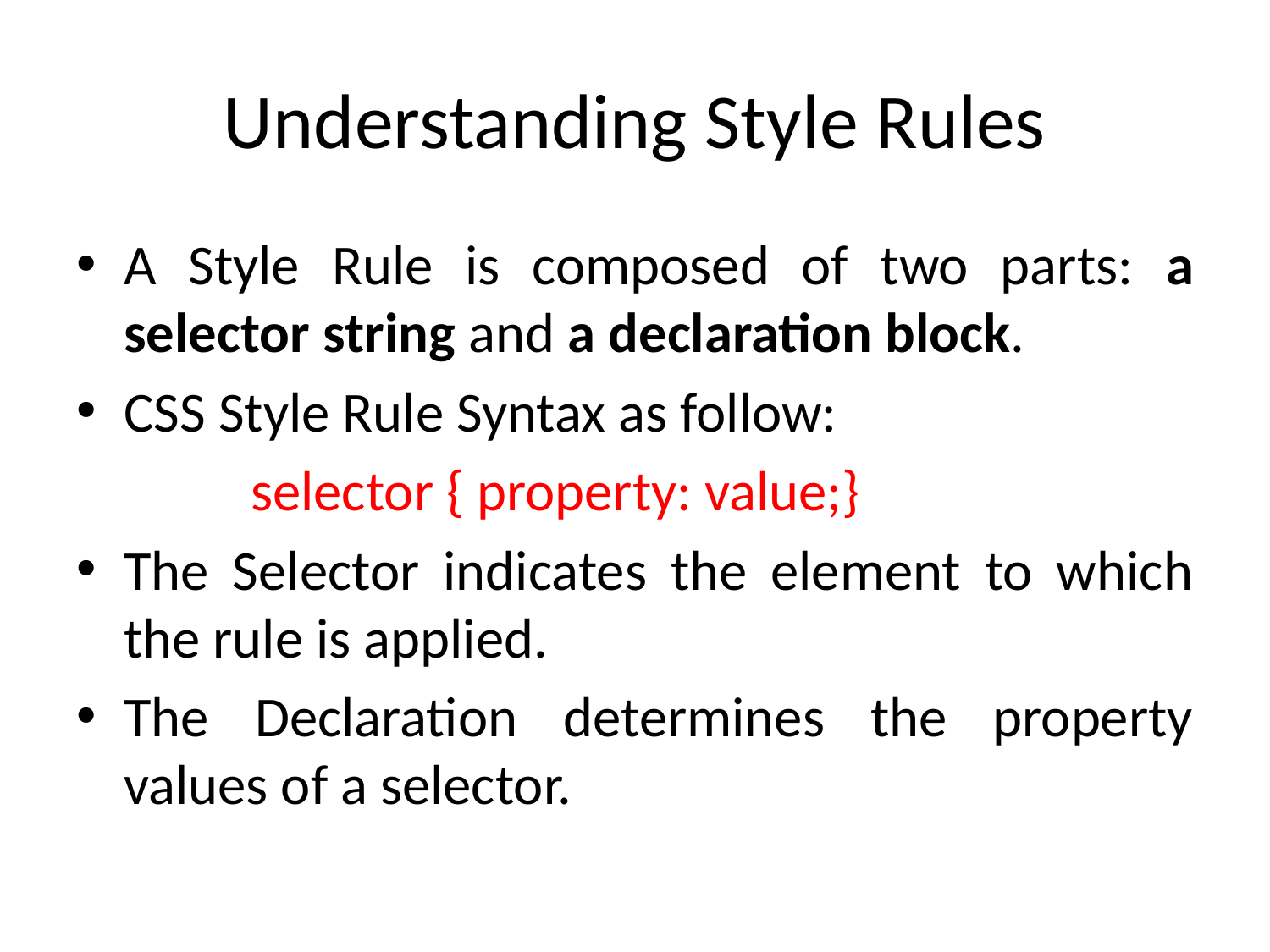

# Understanding Style Rules
A Style Rule is composed of two parts: a selector string and a declaration block.
CSS Style Rule Syntax as follow:
		selector { property: value;}
The Selector indicates the element to which the rule is applied.
The Declaration determines the property values of a selector.